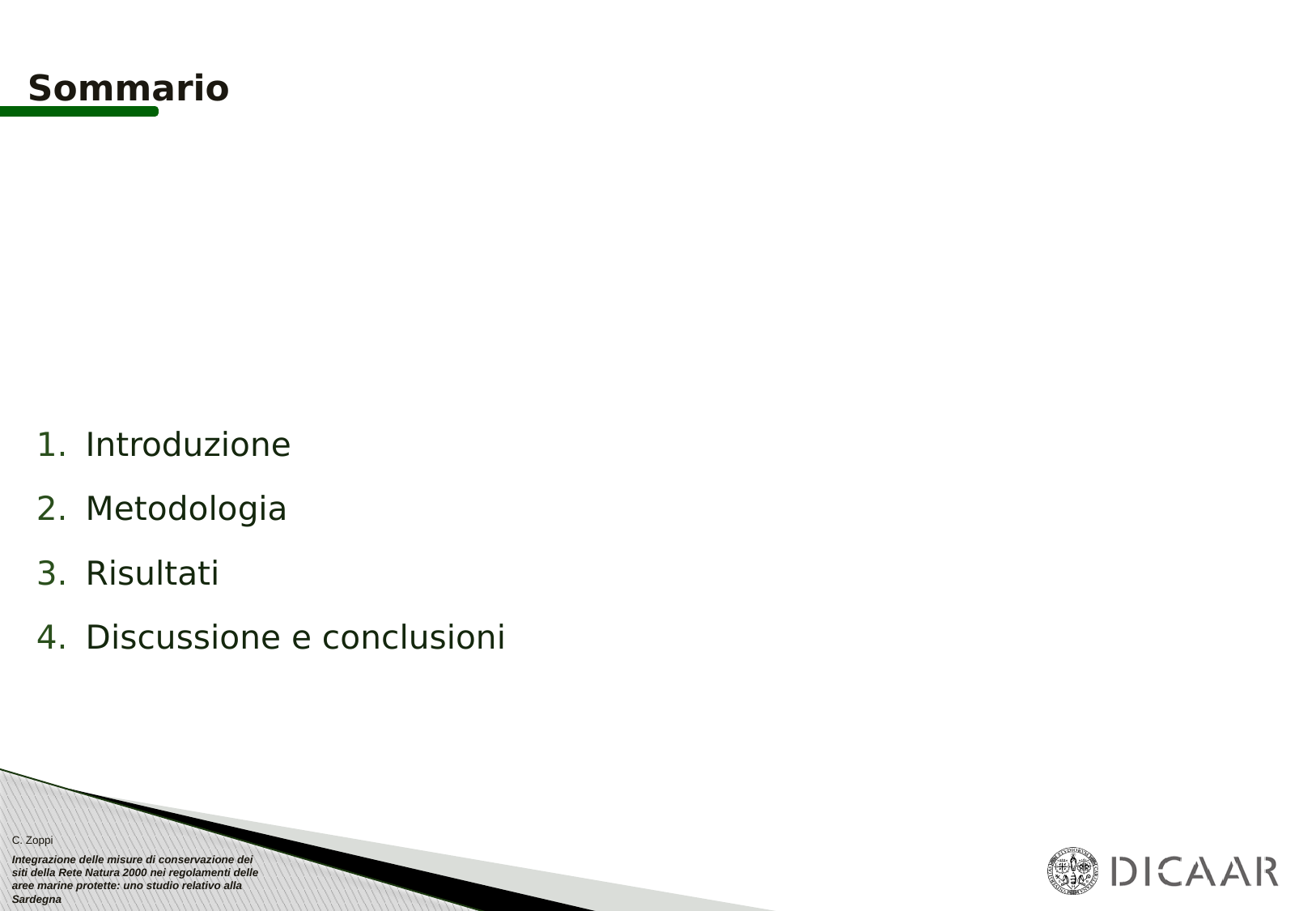

# Sommario

Introduzione
Metodologia
Risultati
Discussione e conclusioni